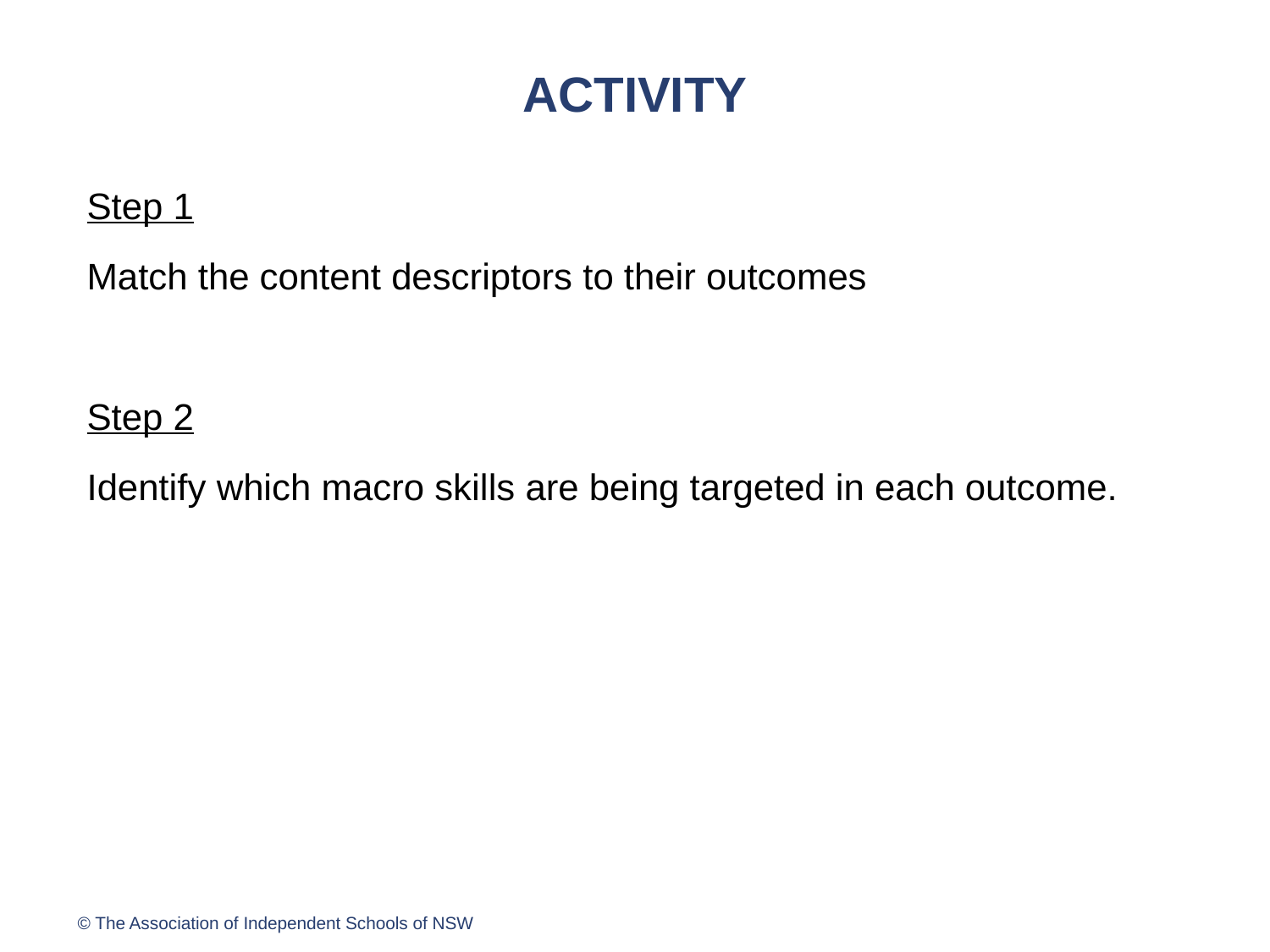

# ACTIVITY
Step 1
Match the content descriptors to their outcomes

Step 2
Identify which macro skills are being targeted in each outcome.